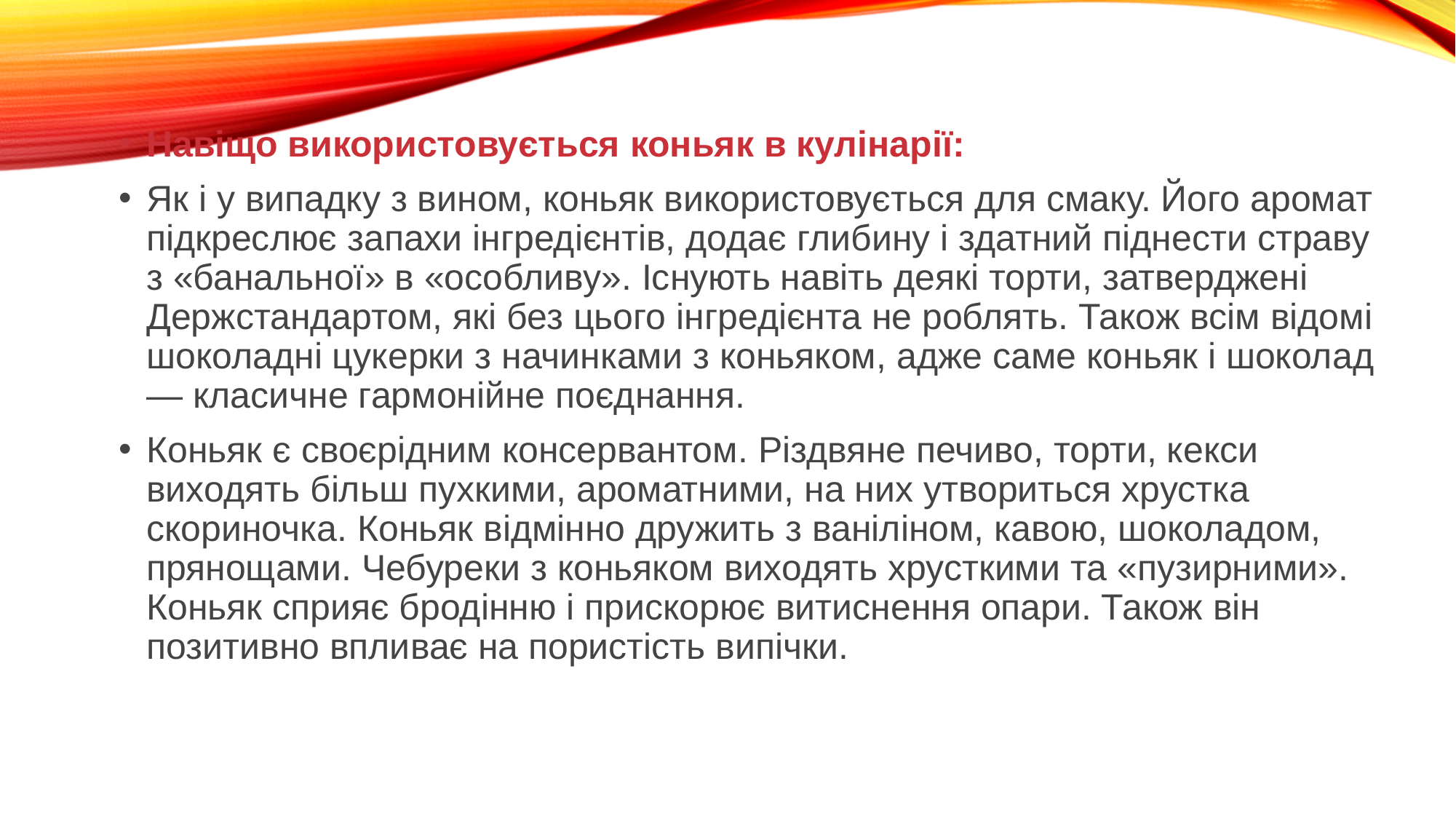

Навіщо використовується коньяк в кулінарії:
Як і у випадку з вином, коньяк використовується для смаку. Його аромат підкреслює запахи інгредієнтів, додає глибину і здатний піднести страву з «банальної» в «особливу». Існують навіть деякі торти, затверджені Держстандартом, які без цього інгредієнта не роблять. Також всім відомі шоколадні цукерки з начинками з коньяком, адже саме коньяк і шоколад — класичне гармонійне поєднання.
Коньяк є своєрідним консервантом. Різдвяне печиво, торти, кекси виходять більш пухкими, ароматними, на них утвориться хрустка скориночка. Коньяк відмінно дружить з ваніліном, кавою, шоколадом, прянощами. Чебуреки з коньяком виходять хрусткими та «пузирними». Коньяк сприяє бродінню і прискорює витиснення опари. Також він позитивно впливає на пористість випічки.